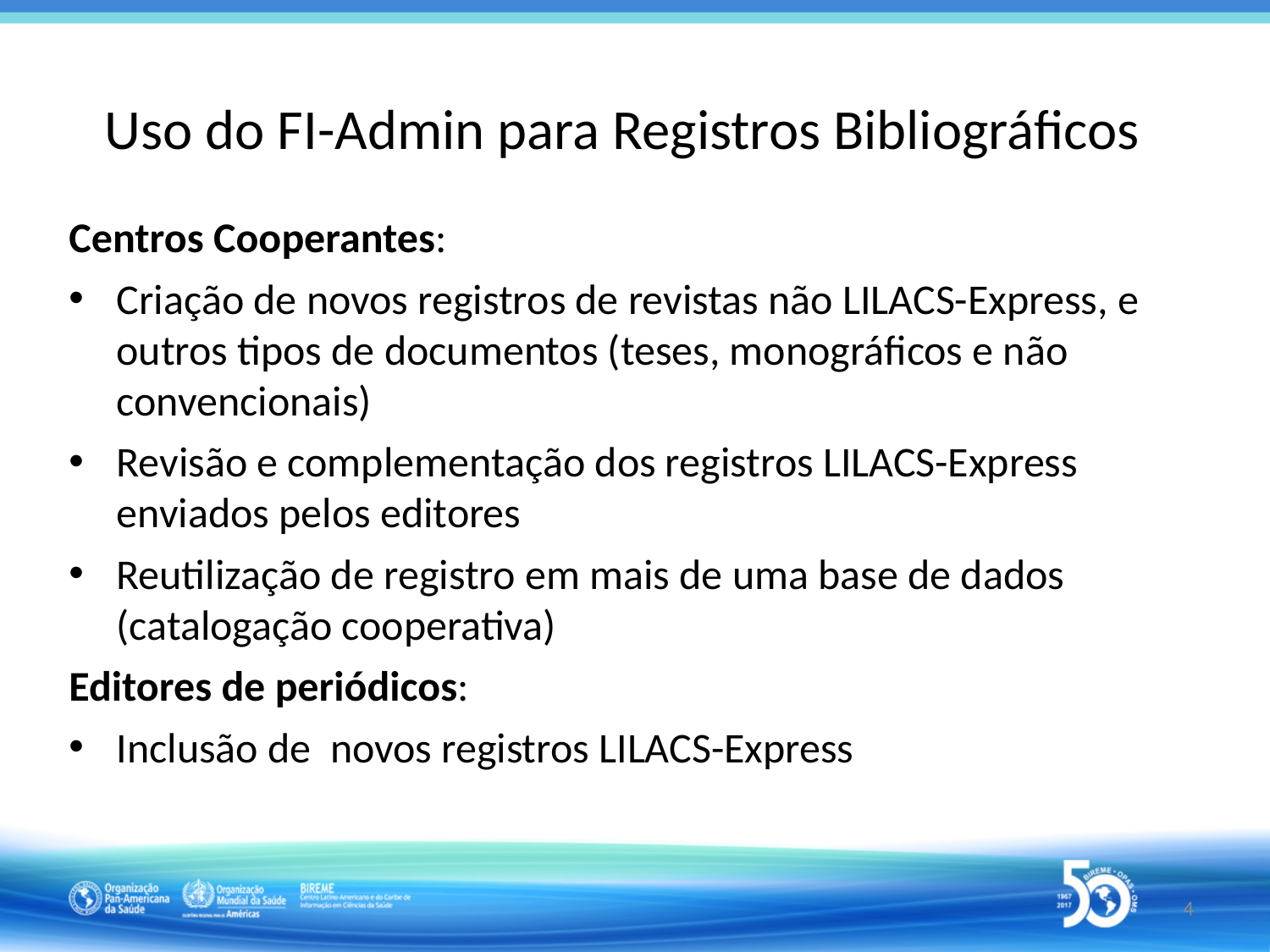

# Uso do FI-Admin para Registros Bibliográficos
Centros Cooperantes:
Criação de novos registros de revistas não LILACS-Express, e outros tipos de documentos (teses, monográficos e não convencionais)
Revisão e complementação dos registros LILACS-Express enviados pelos editores
Reutilização de registro em mais de uma base de dados (catalogação cooperativa)
Editores de periódicos:
Inclusão de  novos registros LILACS-Express
4